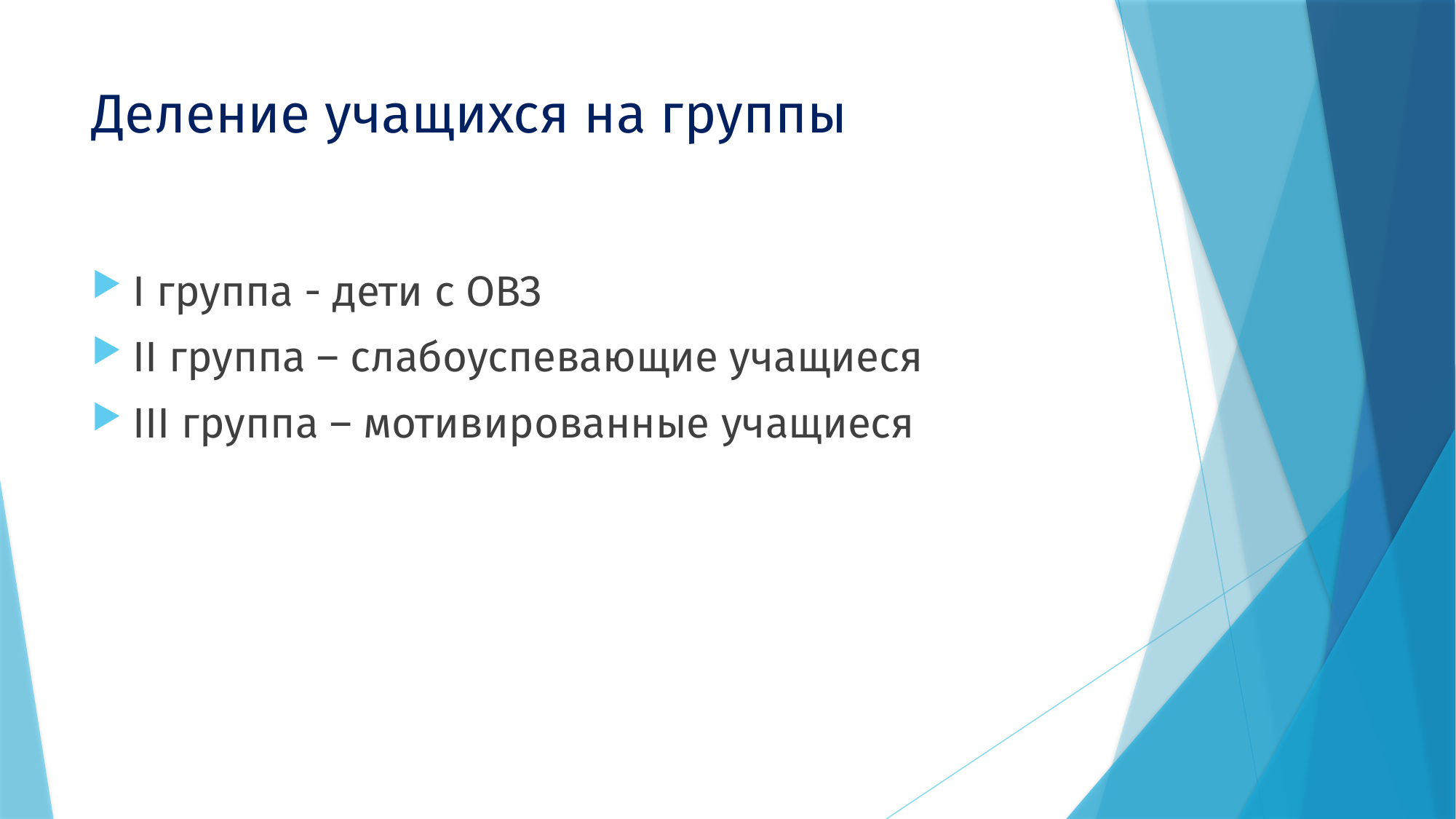

# Деление учащихся на группы
I группа - дети с ОВЗ
II группа – слабоуспевающие учащиеся
III группа – мотивированные учащиеся